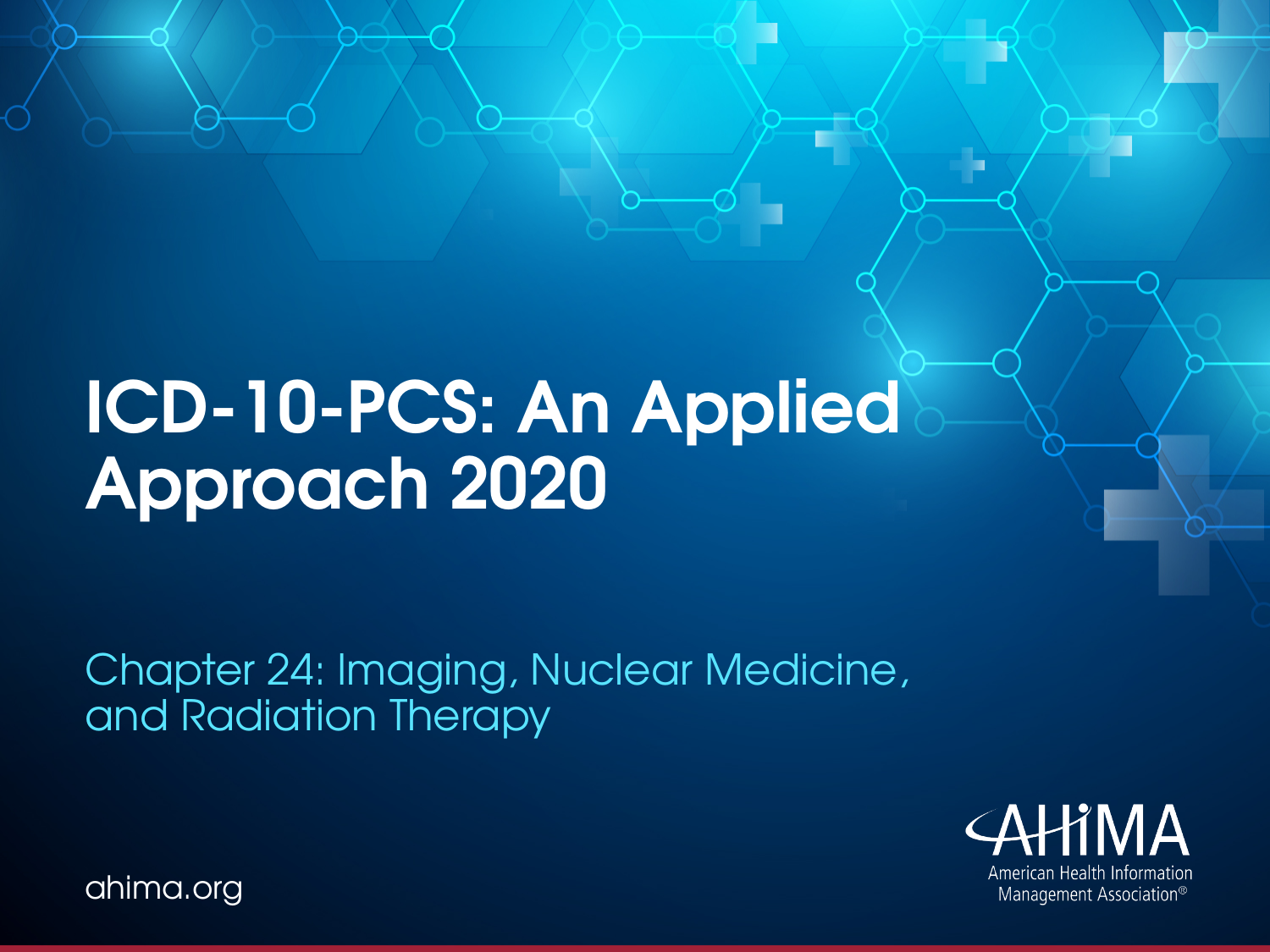

# ICD-10-PCS: An Applied Approach 2020
Chapter 24: Imaging, Nuclear Medicine, and Radiation Therapy